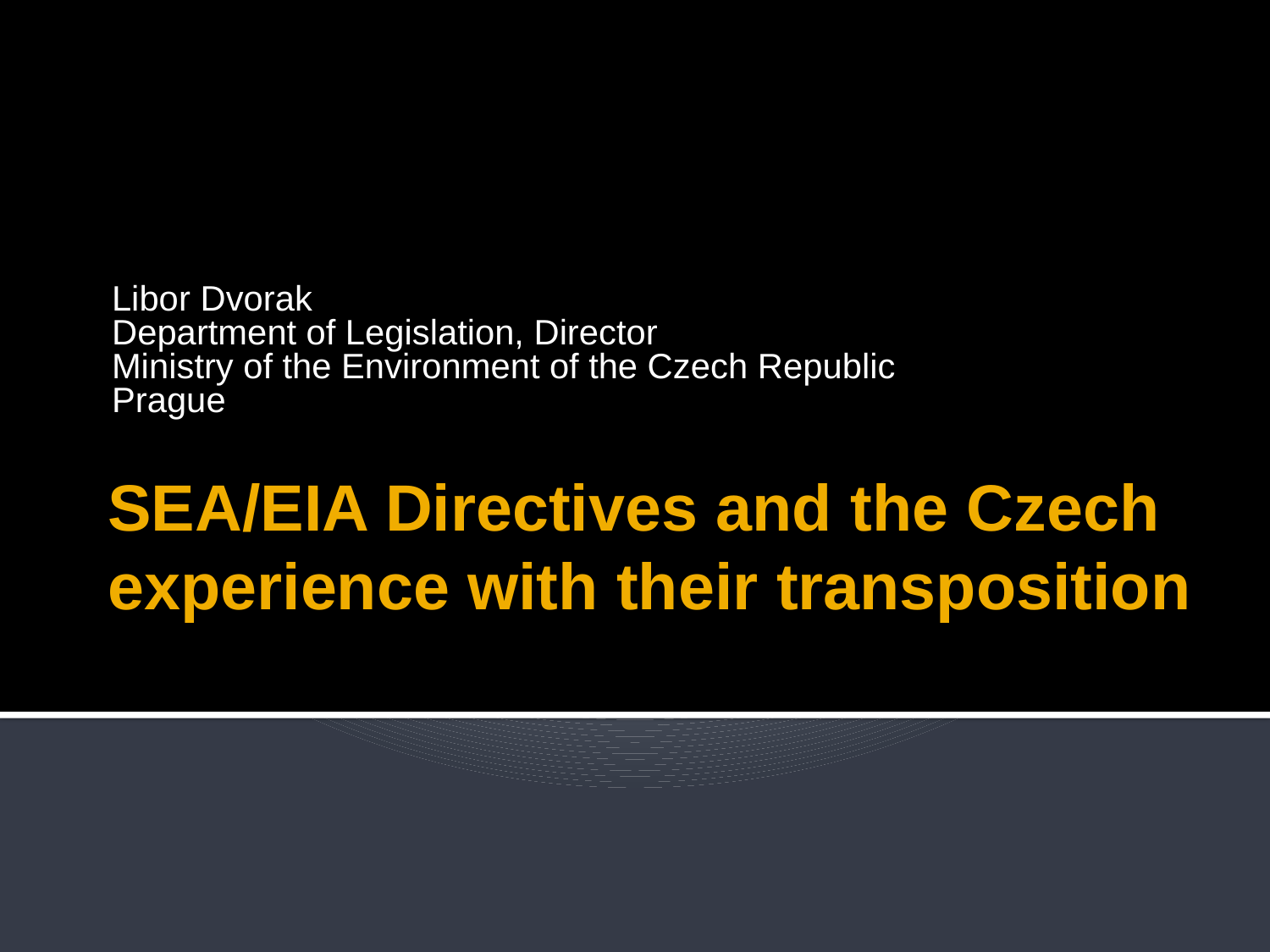

Libor Dvorak
Department of Legislation, Director
Ministry of the Environment of the Czech Republic
Prague

# SEA/EIA Directives and the Czech experience with their transposition